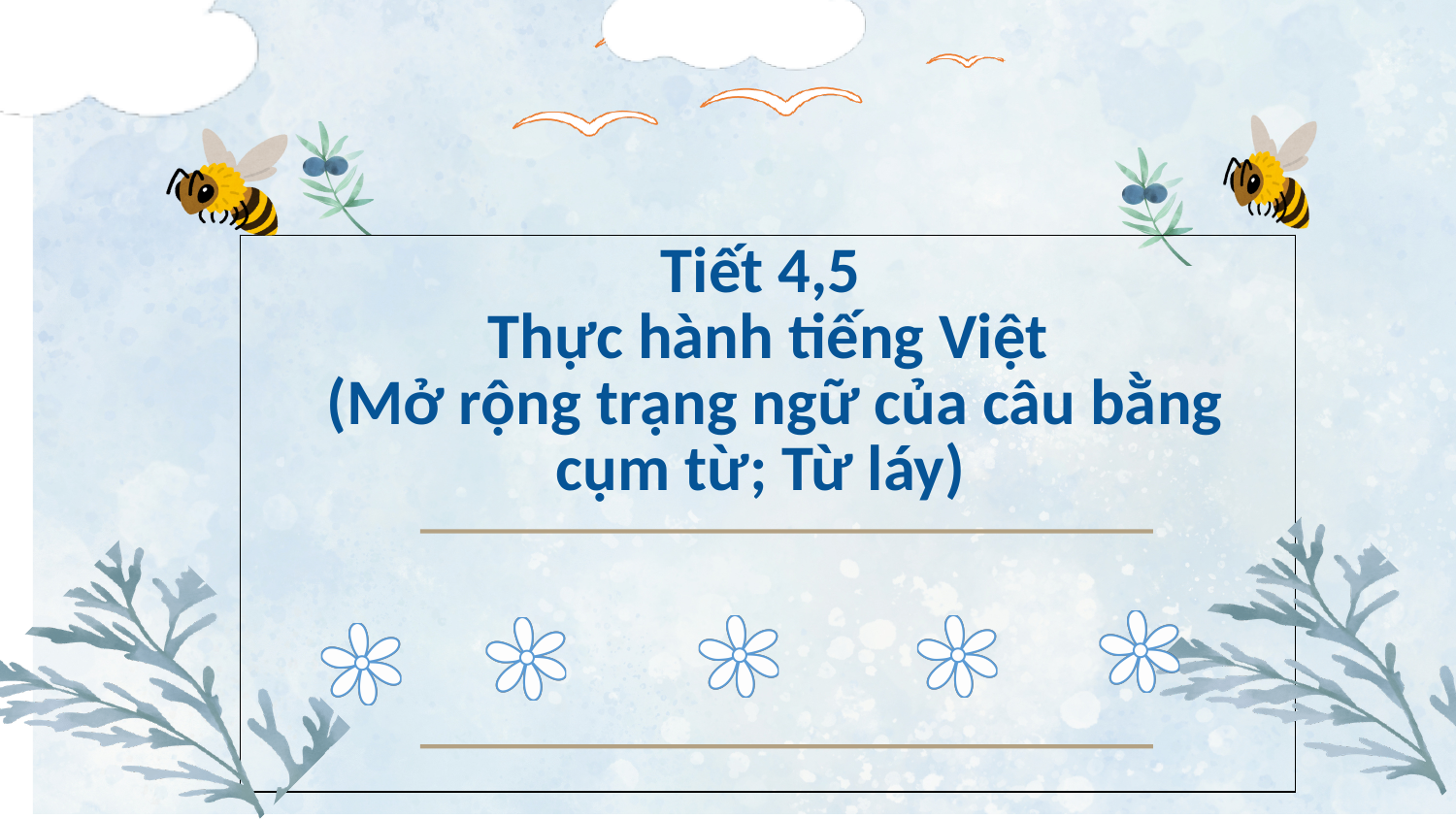

| Tiết 4,5 Thực hành tiếng Việt (Mở rộng trạng ngữ của câu bằng cụm từ; Từ láy) |
| --- |